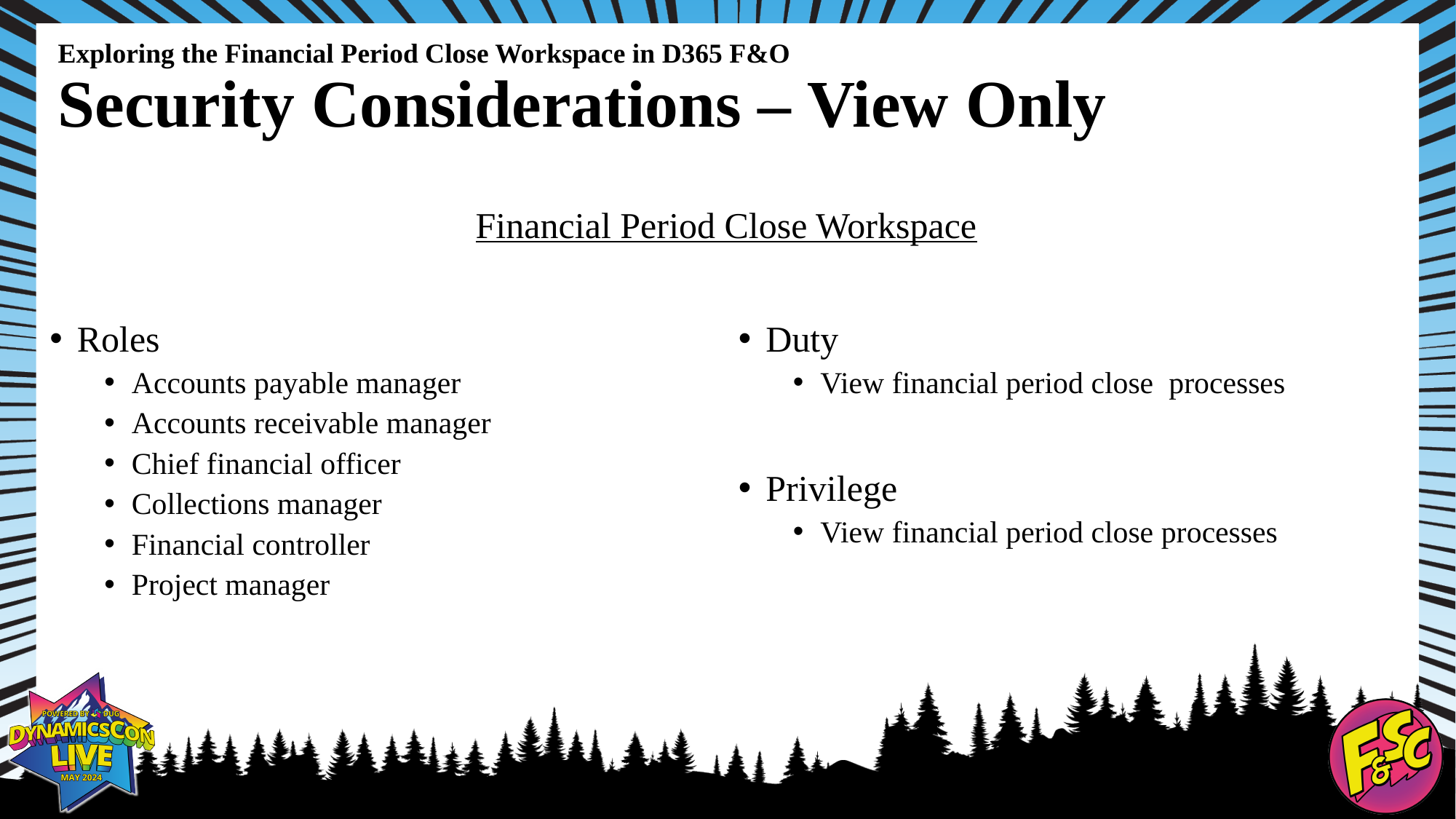

# Exploring the Financial Period Close Workspace in D365 F&O Security Considerations – View Only
Financial Period Close Workspace

Roles
Accounts payable manager
Accounts receivable manager
Chief financial officer
Collections manager
Financial controller
Project manager

Duty
View financial period close  processes

Privilege
View financial period close processes